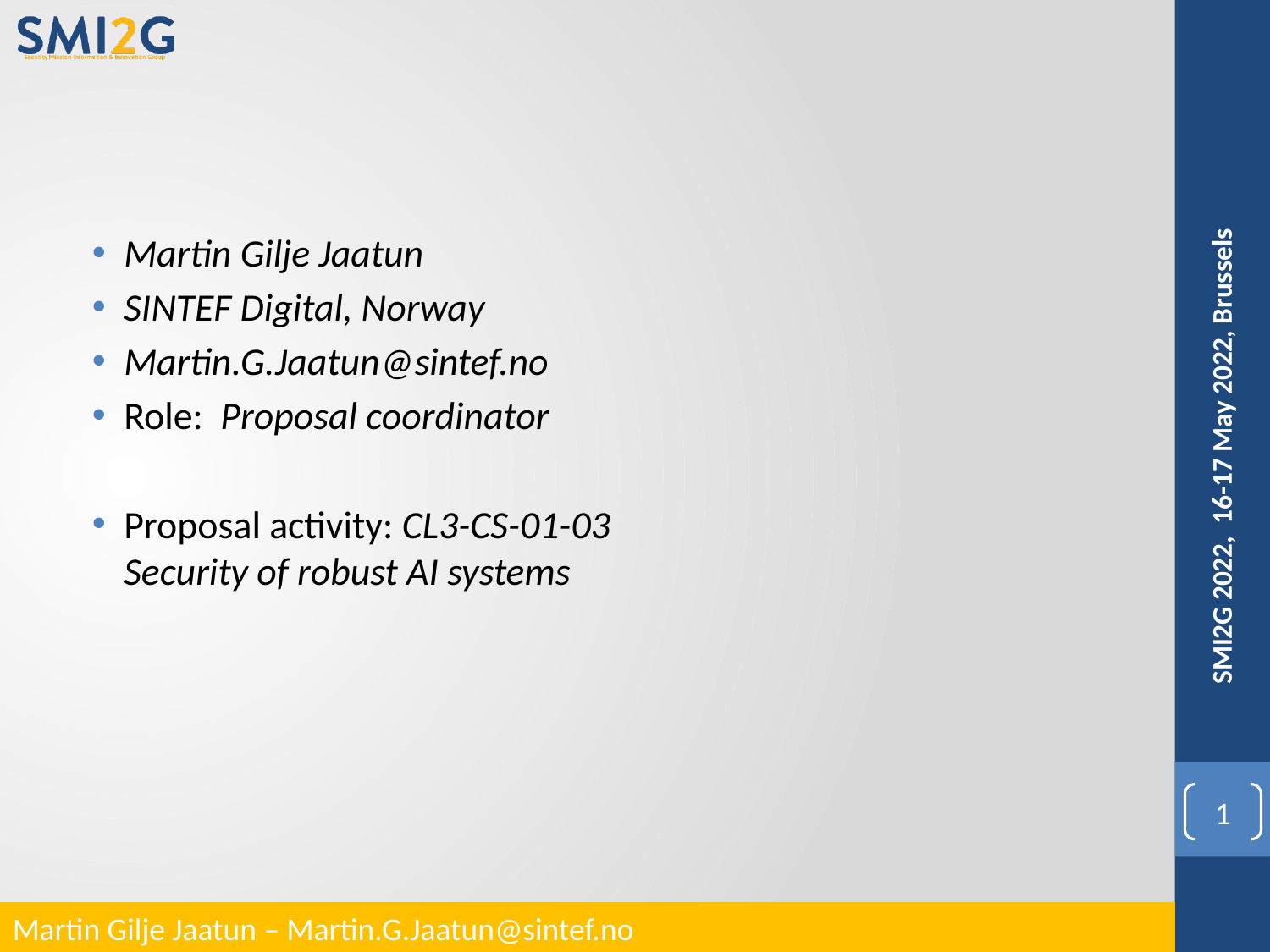

#
Martin Gilje Jaatun
SINTEF Digital, Norway
Martin.G.Jaatun@sintef.no
Role:  Proposal coordinator

Proposal activity: CL3-CS-01-03
Security of robust AI systems

SMI2G 2022,  16-17 May 2022, Brussels
1
Martin Gilje Jaatun – Martin.G.Jaatun@sintef.no